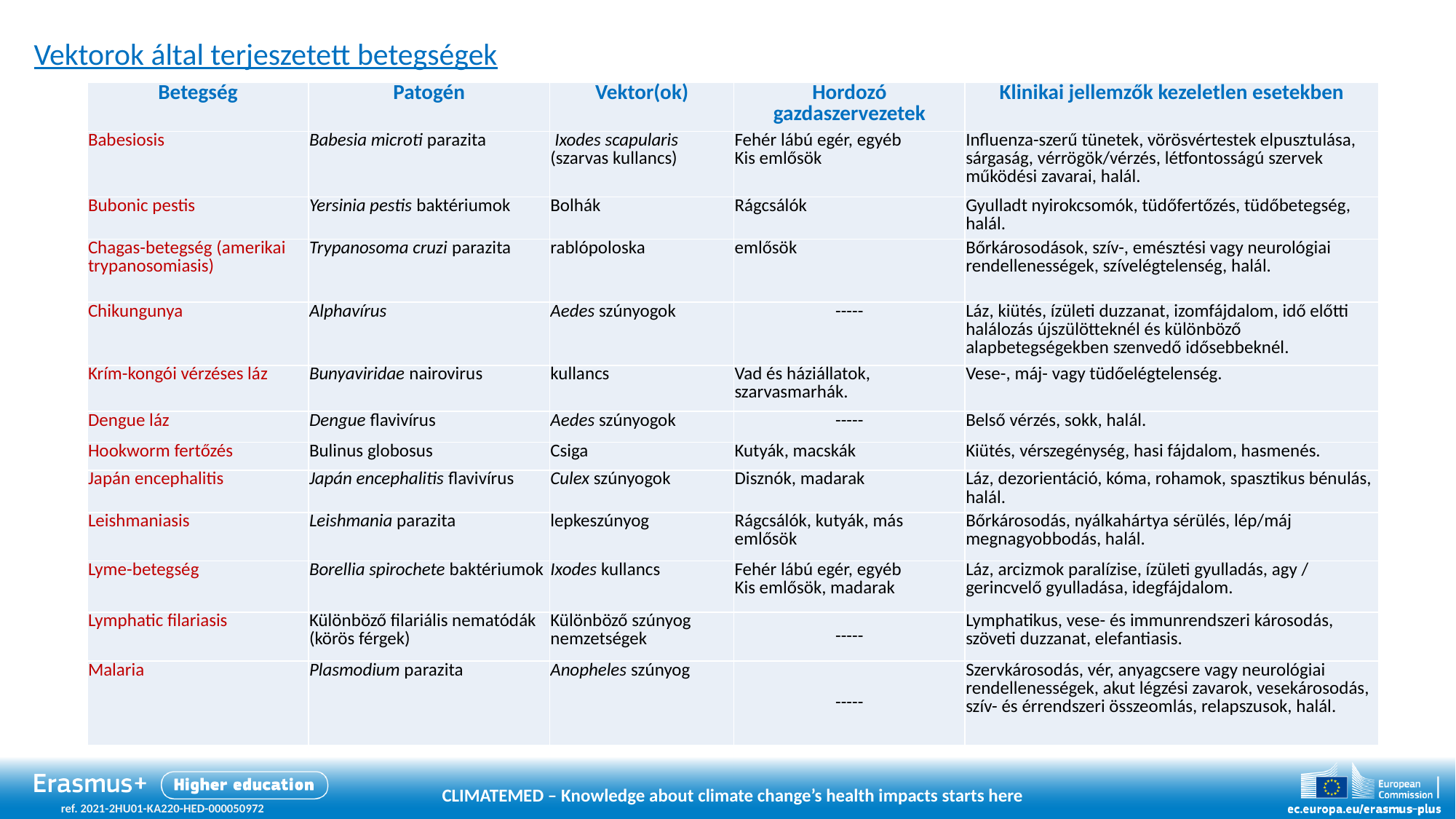

Vektorok által terjeszetett betegségek

| Betegség | Patogén | Vektor(ok) | Hordozó gazdaszervezetek | Klinikai jellemzők kezeletlen esetekben |
| --- | --- | --- | --- | --- |
| Babesiosis | Babesia microti parazita | Ixodes scapularis (szarvas kullancs) | Fehér lábú egér, egyéb Kis emlősök | Influenza-szerű tünetek, vörösvértestek elpusztulása, sárgaság, vérrögök/vérzés, létfontosságú szervek működési zavarai, halál. |
| Bubonic pestis | Yersinia pestis baktériumok | Bolhák | Rágcsálók | Gyulladt nyirokcsomók, tüdőfertőzés, tüdőbetegség, halál. |
| Chagas-betegség (amerikai trypanosomiasis) | Trypanosoma cruzi parazita | rablópoloska | emlősök | Bőrkárosodások, szív-, emésztési vagy neurológiai rendellenességek, szívelégtelenség, halál. |
| Chikungunya | Alphavírus | Aedes szúnyogok | ----- | Láz, kiütés, ízületi duzzanat, izomfájdalom, idő előtti halálozás újszülötteknél és különböző alapbetegségekben szenvedő idősebbeknél. |
| Krím-kongói vérzéses láz | Bunyaviridae nairovirus | kullancs | Vad és háziállatok, szarvasmarhák. | Vese-, máj- vagy tüdőelégtelenség. |
| Dengue láz | Dengue flavivírus | Aedes szúnyogok | ----- | Belső vérzés, sokk, halál. |
| Hookworm fertőzés | Bulinus globosus | Csiga | Kutyák, macskák | Kiütés, vérszegénység, hasi fájdalom, hasmenés. |
| Japán encephalitis | Japán encephalitis flavivírus | Culex szúnyogok | Disznók, madarak | Láz, dezorientáció, kóma, rohamok, spasztikus bénulás, halál. |
| Leishmaniasis | Leishmania parazita | lepkeszúnyog | Rágcsálók, kutyák, más emlősök | Bőrkárosodás, nyálkahártya sérülés, lép/máj megnagyobbodás, halál. |
| Lyme-betegség | Borellia spirochete baktériumok | Ixodes kullancs | Fehér lábú egér, egyéb Kis emlősök, madarak | Láz, arcizmok paralízise, ízületi gyulladás, agy / gerincvelő gyulladása, idegfájdalom. |
| Lymphatic filariasis | Különböző filariális nematódák (körös férgek) | Különböző szúnyog nemzetségek | ----- | Lymphatikus, vese- és immunrendszeri károsodás, szöveti duzzanat, elefantiasis. |
| Malaria | Plasmodium parazita | Anopheles szúnyog | ----- | Szervkárosodás, vér, anyagcsere vagy neurológiai rendellenességek, akut légzési zavarok, vesekárosodás, szív- és érrendszeri összeomlás, relapszusok, halál. |